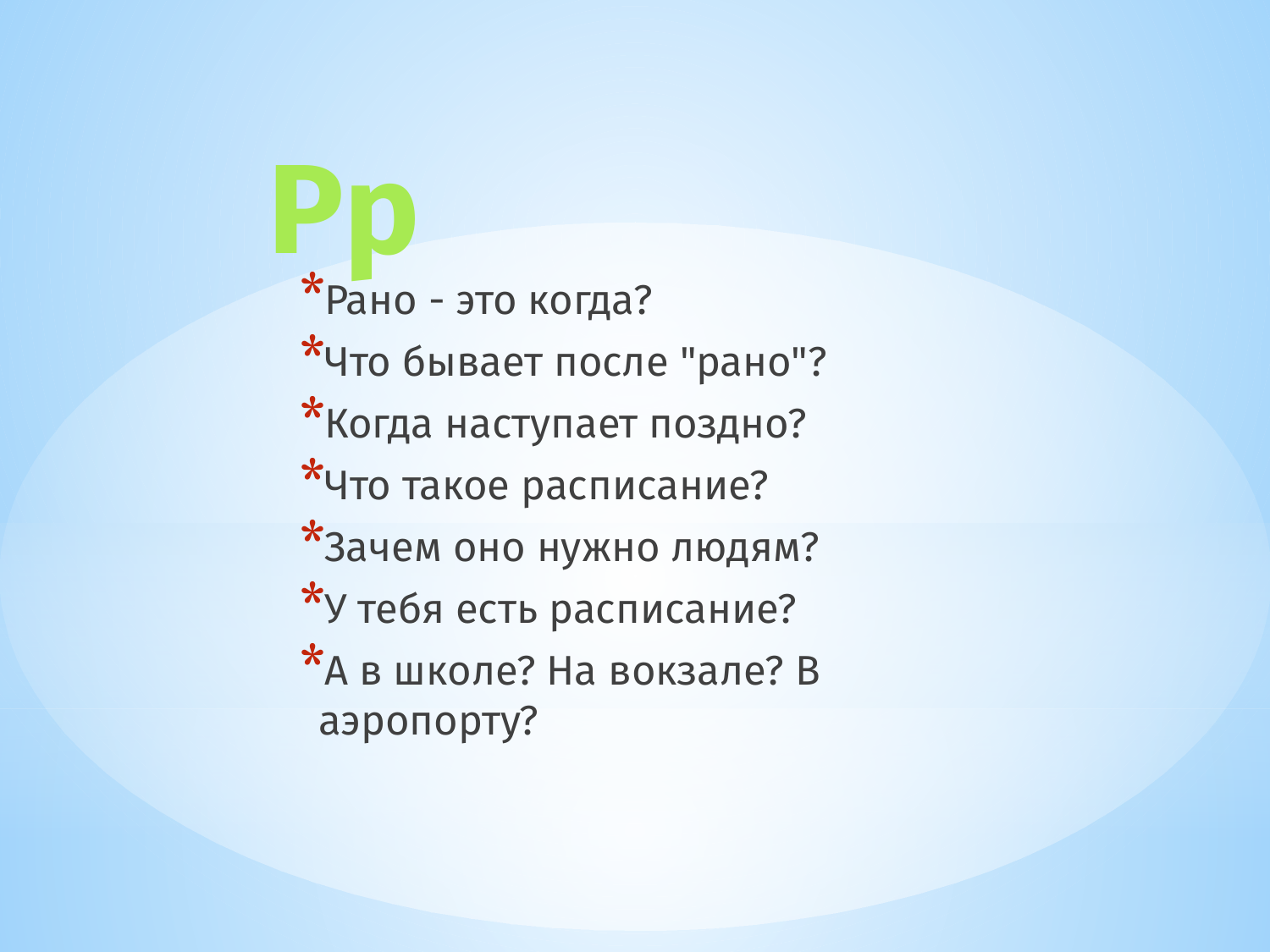

# Рр
Рано - это когда?
Что бывает после "рано"?
Когда наступает поздно?
Что такое расписание?
Зачем оно нужно людям?
У тебя есть расписание?
А в школе? На вокзале? В аэропорту?